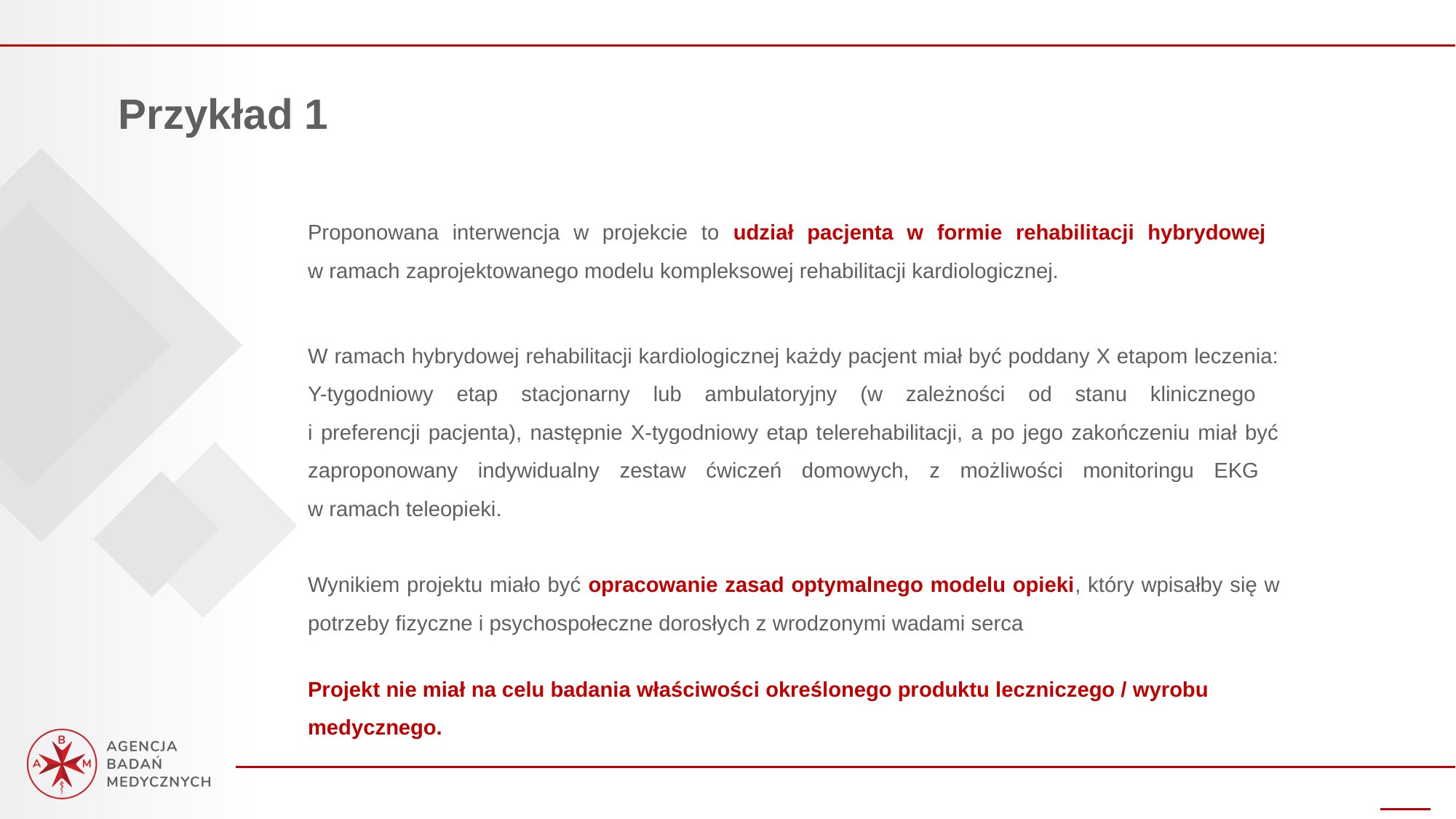

Przykład 1

Proponowana interwencja w projekcie to udział pacjenta w formie rehabilitacji hybrydowej
w ramach zaprojektowanego modelu kompleksowej rehabilitacji kardiologicznej.

W ramach hybrydowej rehabilitacji kardiologicznej każdy pacjent miał być poddany X etapom leczenia: Y-tygodniowy etap stacjonarny lub ambulatoryjny (w zależności od stanu klinicznego
i preferencji pacjenta), następnie X-tygodniowy etap telerehabilitacji, a po jego zakończeniu miał być zaproponowany indywidualny zestaw ćwiczeń domowych, z możliwości monitoringu EKG
w ramach teleopieki.

Wynikiem projektu miało być opracowanie zasad optymalnego modelu opieki, który wpisałby się w potrzeby fizyczne i psychospołeczne dorosłych z wrodzonymi wadami serca

Projekt nie miał na celu badania właściwości określonego produktu leczniczego / wyrobu medycznego.